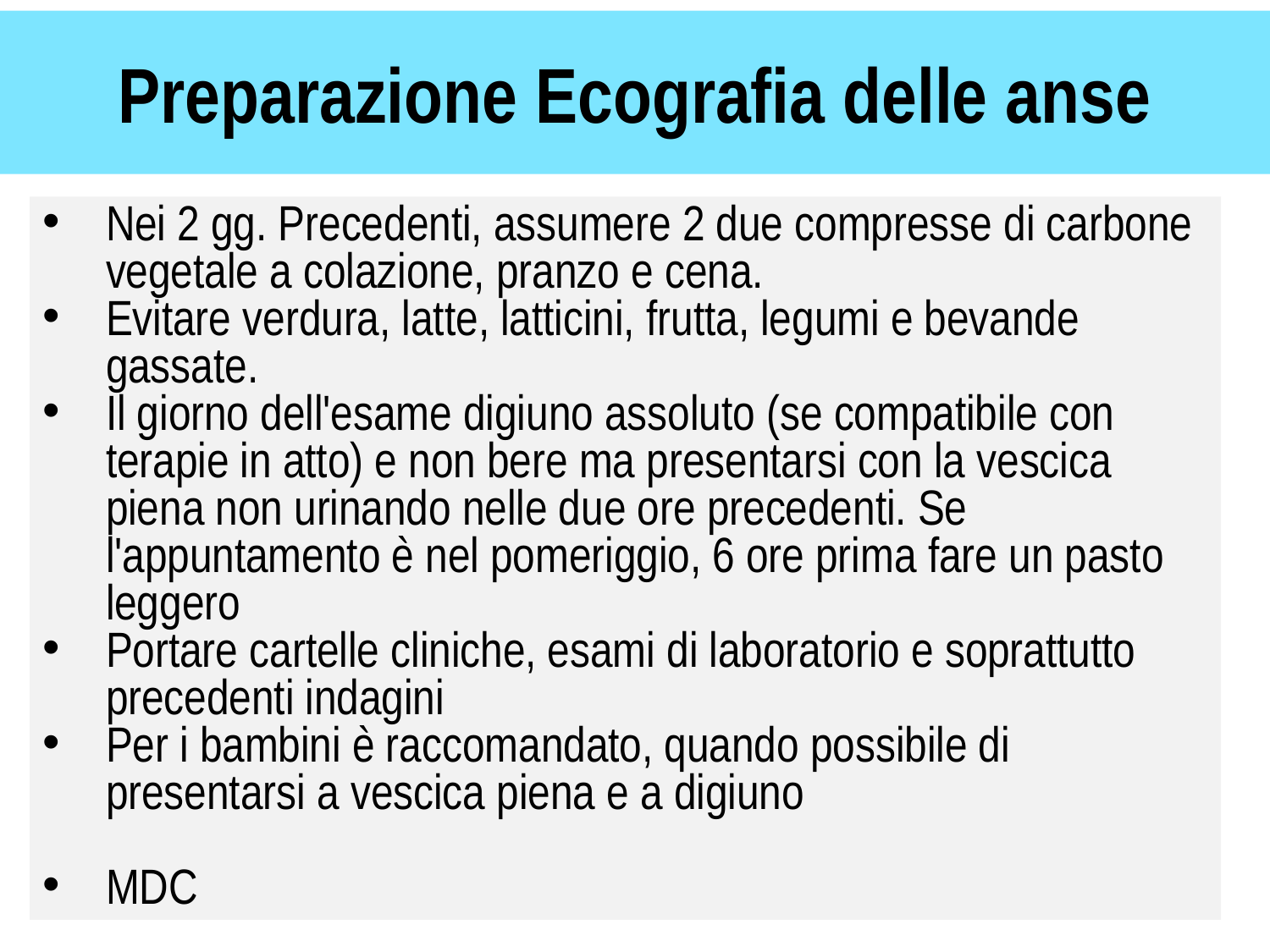

# Preparazione Ecografia delle anse
Nei 2 gg. Precedenti, assumere 2 due compresse di carbone vegetale a colazione, pranzo e cena.
Evitare verdura, latte, latticini, frutta, legumi e bevande gassate.
Il giorno dell'esame digiuno assoluto (se compatibile con terapie in atto) e non bere ma presentarsi con la vescica piena non urinando nelle due ore precedenti. Se l'appuntamento è nel pomeriggio, 6 ore prima fare un pasto leggero
Portare cartelle cliniche, esami di laboratorio e soprattutto precedenti indagini
Per i bambini è raccomandato, quando possibile di presentarsi a vescica piena e a digiuno

MDC